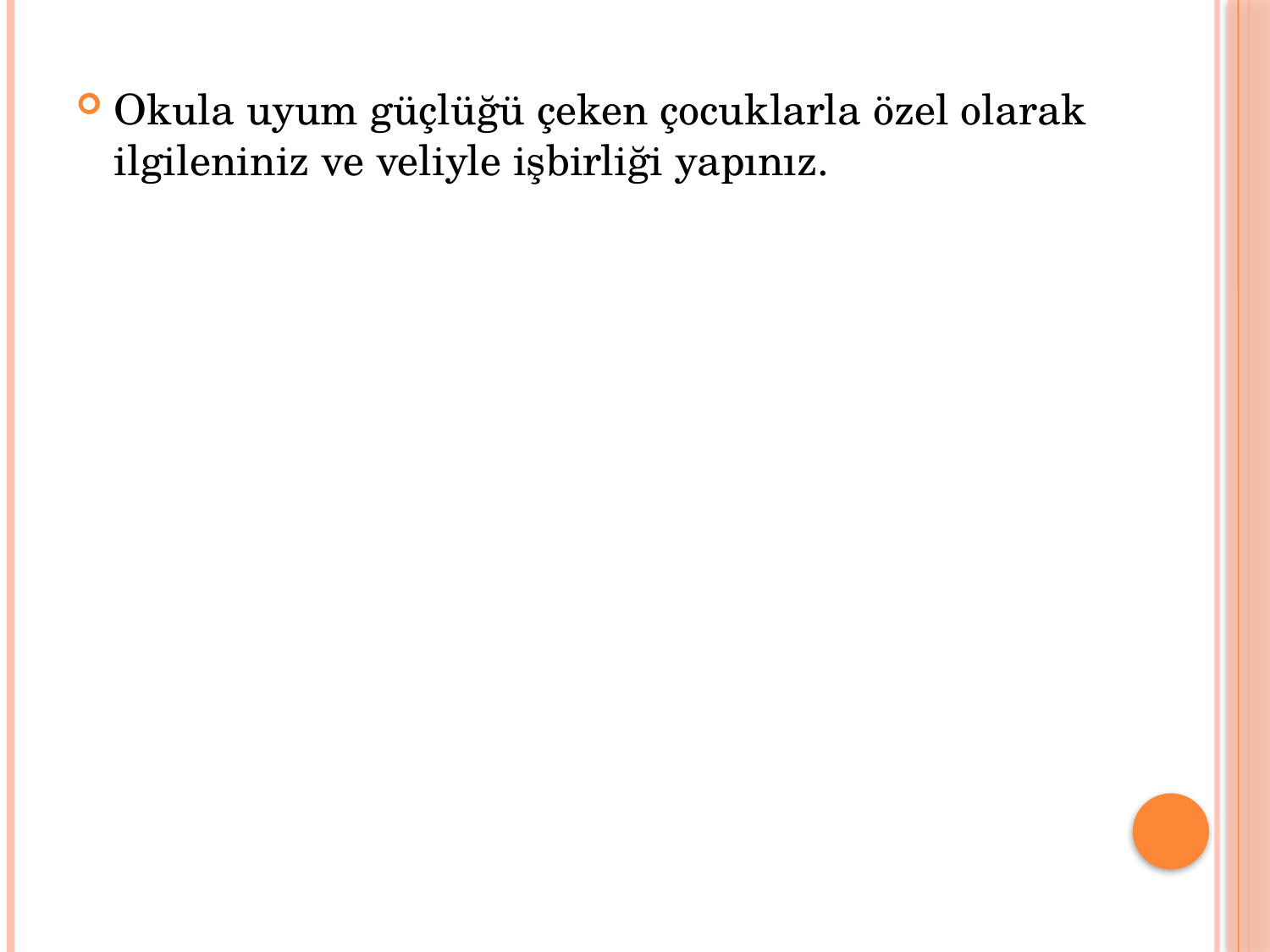

Okula uyum güçlüğü çeken çocuklarla özel olarak ilgileniniz ve veliyle işbirliği yapınız.